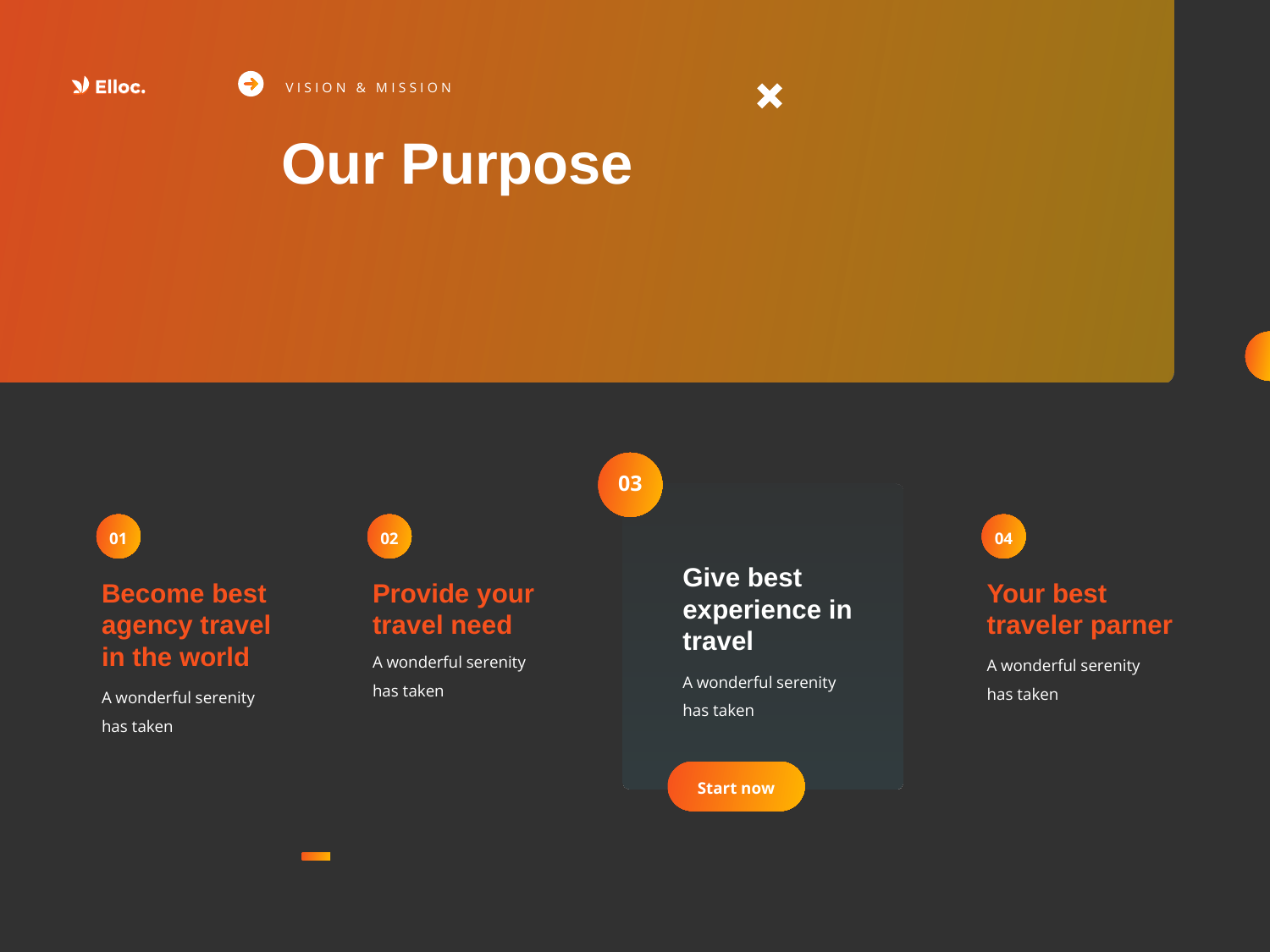

V I S I O N   &   M I S S I O N

Our Purpose

03

01
02
04

Give best experience in travel
Become best agency travel in the world
Provide your travel need
Your best traveler parner
A wonderful serenity has taken
A wonderful serenity has taken
A wonderful serenity has taken
A wonderful serenity has taken

Start now